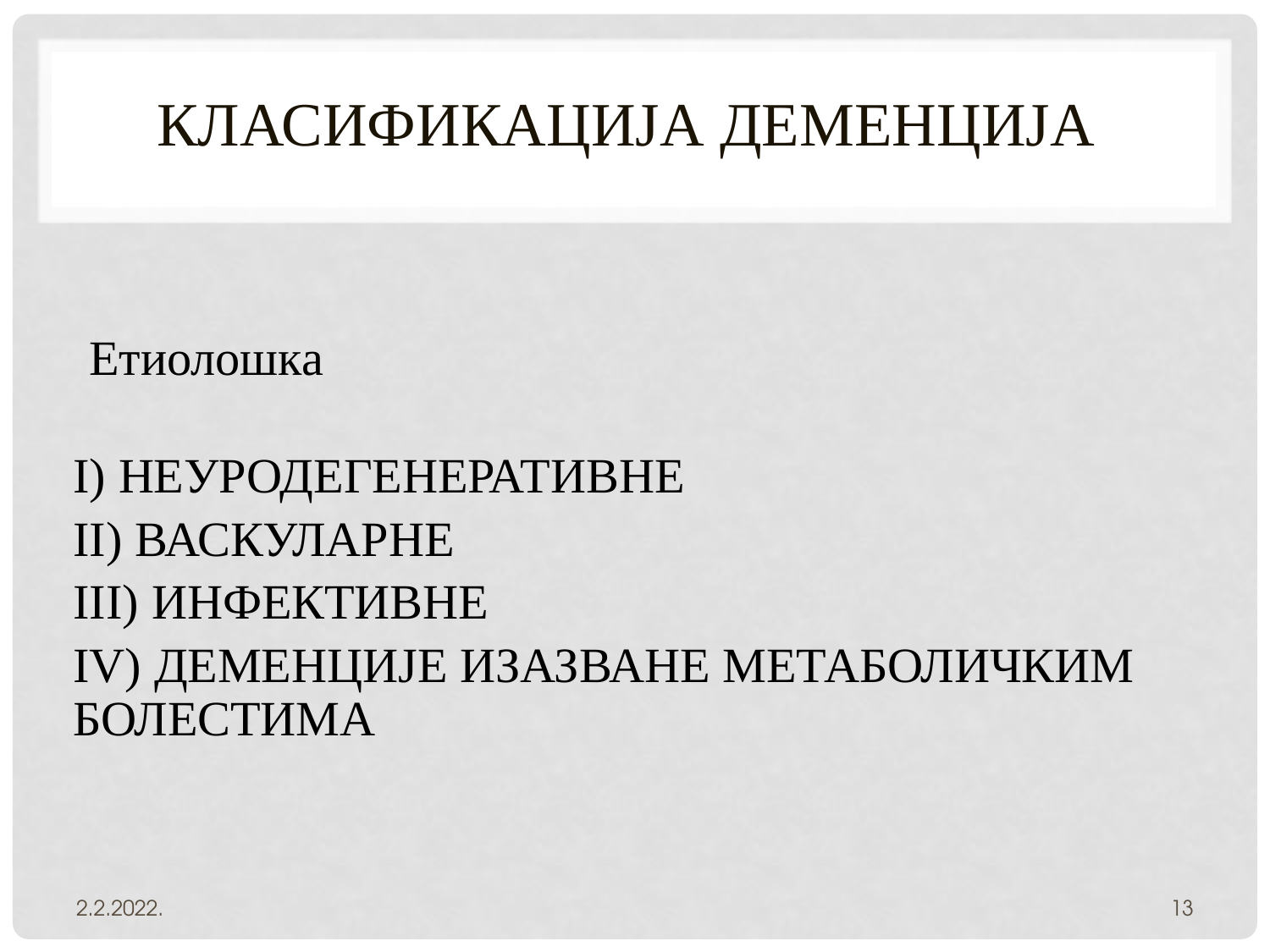

# КЛАСИФИКАЦИЈА ДЕМЕНЦИЈА
Етиолошка

I) НЕУРОДЕГЕНЕРАТИВНЕ
II) ВАСКУЛАРНЕ
III) ИНФЕКТИВНЕ
IV) ДЕМЕНЦИЈЕ ИЗАЗВАНЕ МЕТАБОЛИЧКИМ БОЛЕСТИМА

2.2.2022.
13